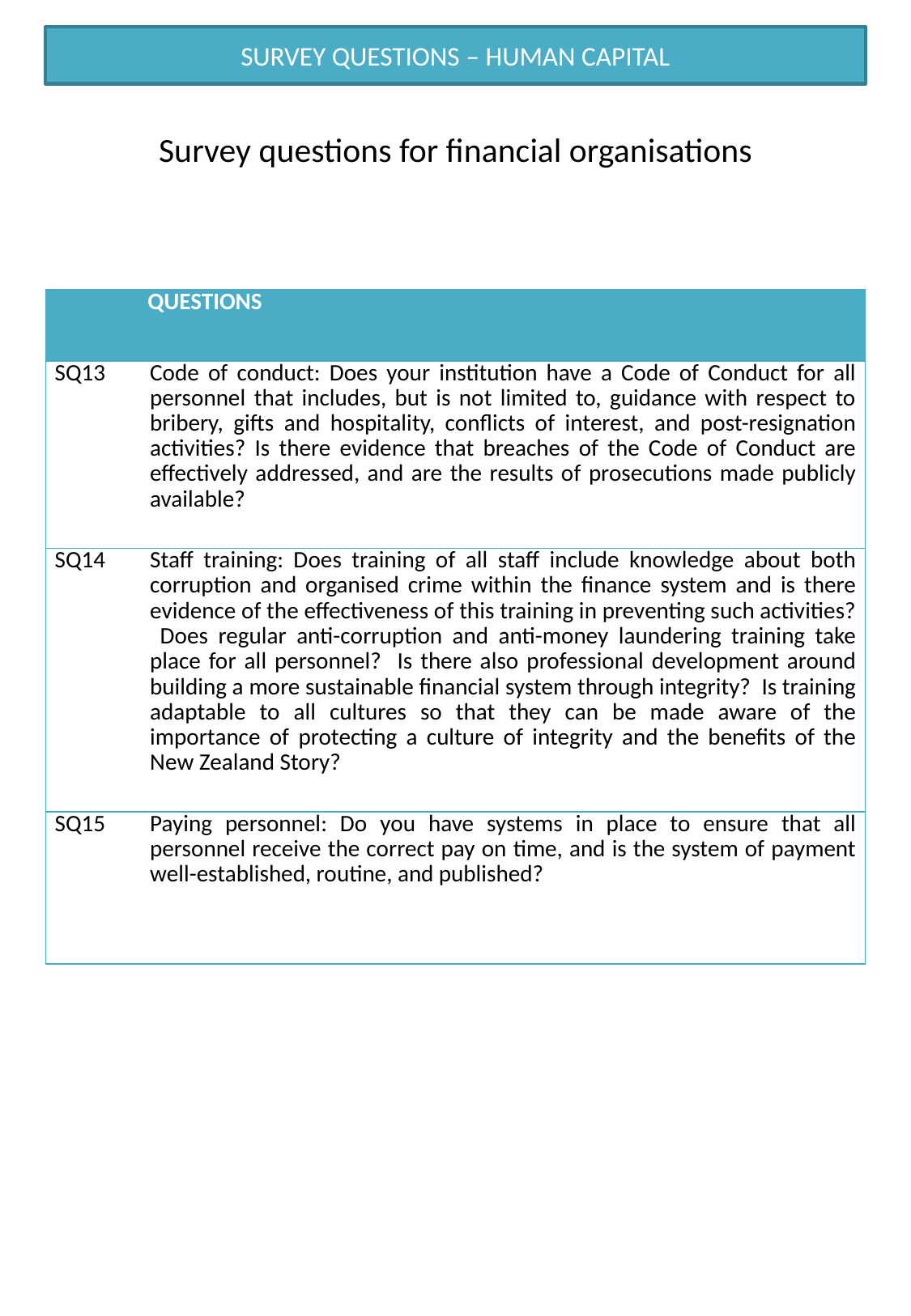

SURVEY QUESTIONS – HUMAN CAPITAL
# Survey questions for financial organisations
|  | QUESTIONS |
| --- | --- |
| SQ13 | Code of conduct: Does your institution have a Code of Conduct for all personnel that includes, but is not limited to, guidance with respect to bribery, gifts and hospitality, conflicts of interest, and post-resignation activities? Is there evidence that breaches of the Code of Conduct are effectively addressed, and are the results of prosecutions made publicly available? |
| SQ14 | Staff training: Does training of all staff include knowledge about both corruption and organised crime within the finance system and is there evidence of the effectiveness of this training in preventing such activities? Does regular anti-corruption and anti-money laundering training take place for all personnel? Is there also professional development around building a more sustainable financial system through integrity? Is training adaptable to all cultures so that they can be made aware of the importance of protecting a culture of integrity and the benefits of the New Zealand Story? |
| SQ15 | Paying personnel: Do you have systems in place to ensure that all personnel receive the correct pay on time, and is the system of payment well-established, routine, and published? |